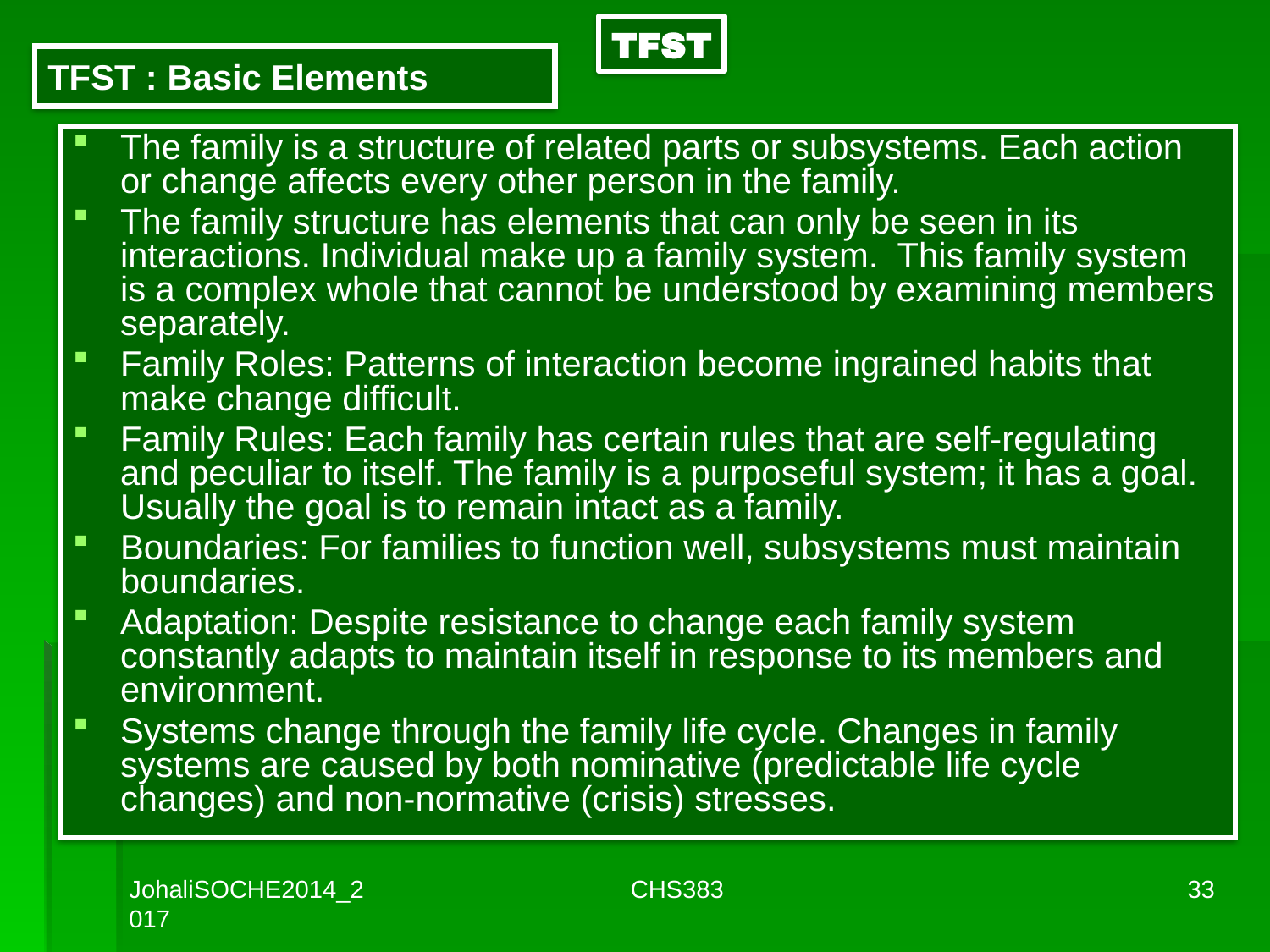

TFST
# TFST : Basic Elements
The family is a structure of related parts or subsystems. Each action or change affects every other person in the family.
The family structure has elements that can only be seen in its interactions. Individual make up a family system.  This family system is a complex whole that cannot be understood by examining members separately.
Family Roles: Patterns of interaction become ingrained habits that make change difficult.
Family Rules: Each family has certain rules that are self-regulating and peculiar to itself. The family is a purposeful system; it has a goal. Usually the goal is to remain intact as a family.
Boundaries: For families to function well, subsystems must maintain boundaries.
Adaptation: Despite resistance to change each family system constantly adapts to maintain itself in response to its members and environment.
Systems change through the family life cycle. Changes in family systems are caused by both nominative (predictable life cycle changes) and non-normative (crisis) stresses.

JohaliSOCHE2014_2017
CHS383
33